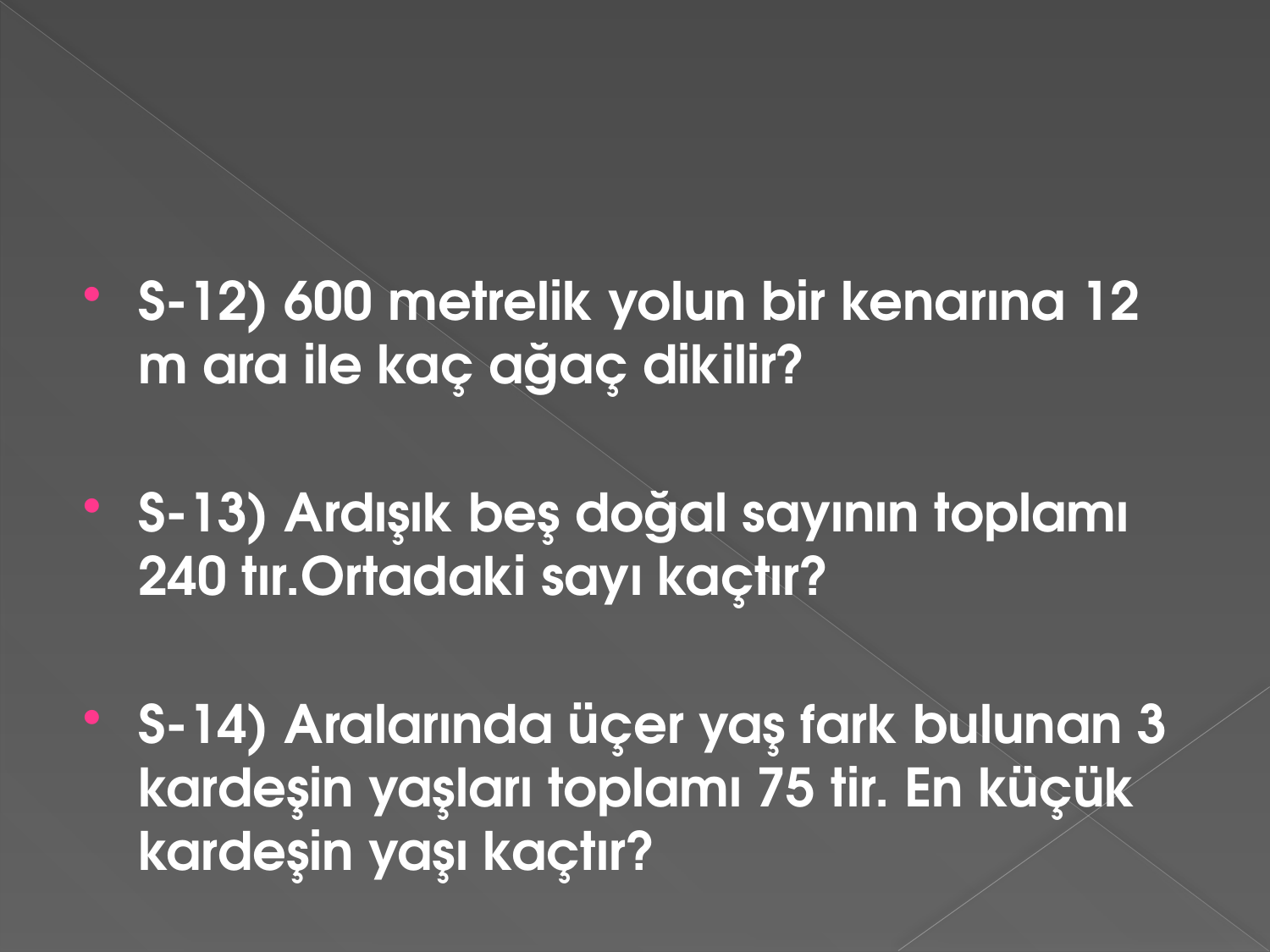

#
S-12) 600 metrelik yolun bir kenarına 12 m ara ile kaç ağaç dikilir?

S-13) Ardışık beş doğal sayının toplamı 240 tır.Ortadaki sayı kaçtır?

S-14) Aralarında üçer yaş fark bulunan 3 kardeşin yaşları toplamı 75 tir. En küçük kardeşin yaşı kaçtır?